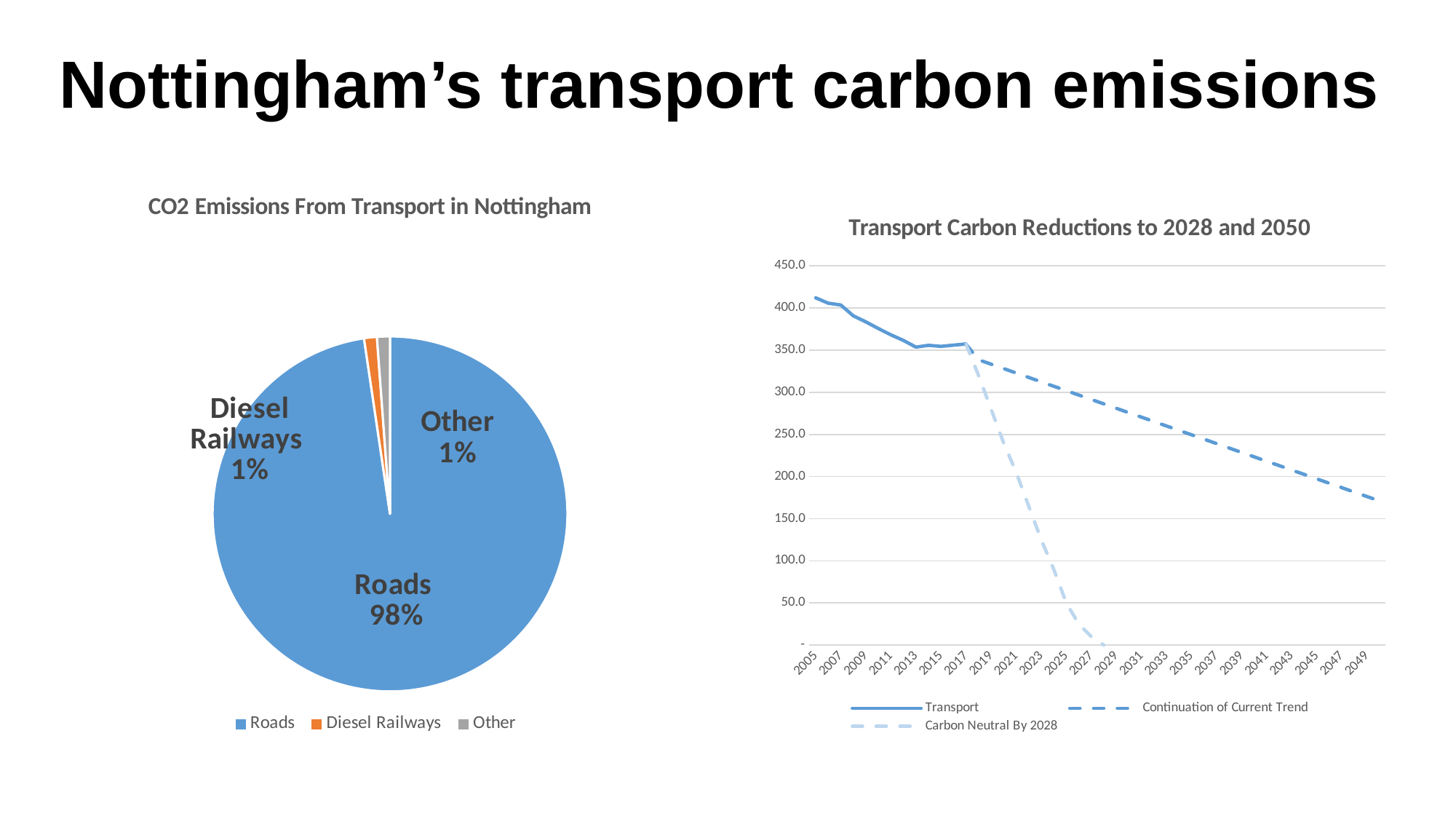

# Nottingham’s transport carbon emissions

### Chart: CO2 Emissions From Transport in Nottingham

| Category |  |
|---|---|
| Roads  | 352.2508937009477 |
| Diesel Railways  | 4.22492057540112 |
| Other | 4.23179906065406 |

### Chart: Licensed Vehicles in Nottingham

| Category |
|---|

### Chart: Transport Carbon Reductions to 2028 and 2050

| Category | Transport  | Continuation of Current Trend | Carbon Neutral By 2028  |
|---|---|---|---|
| 2005 | 412.0736555055589 | None | None |
| 2006 | 405.748249031082 | None | None |
| 2007 | 403.6042539509911 | None | None |
| 2008 | 390.73208967749036 | None | None |
| 2009 | 383.58767612669743 | None | None |
| 2010 | 375.62817099522516 | None | None |
| 2011 | 368.2038665745712 | None | None |
| 2012 | 361.56784559465217 | None | None |
| 2013 | 353.62378487582293 | None | None |
| 2014 | 355.74138380607667 | None | None |
| 2015 | 354.47494688693814 | None | None |
| 2016 | 355.9486843358732 | None | None |
| 2017 | 357.34077620507765 | 357.0 | 357.0 |
| 2018 | None | 338.603008233862 | 320.0 |
| 2019 | None | 333.367444755556 | 280.0 |
| 2020 | None | 328.13188127725 | 240.0 |
| 2021 | None | 322.896317798944 | 205.0 |
| 2022 | None | 317.660754320637 | 165.0 |
| 2023 | None | 312.425190842331 | 125.0 |
| 2024 | None | 307.189627364025 | 90.0 |
| 2025 | None | 301.954063885719 | 50.0 |
| 2026 | None | 296.718500407413 | 25.0 |
| 2027 | None | 291.482936929107 | 10.0 |
| 2028 | None | 286.247373450801 | 0.0 |
| 2029 | None | 281.011809972495 | None |
| 2030 | None | 275.776246494189 | None |
| 2031 | None | 270.540683015883 | None |
| 2032 | None | 265.305119537577 | None |
| 2033 | None | 260.069556059271 | None |
| 2034 | None | 254.833992580965 | None |
| 2035 | None | 249.598429102659 | None |
| 2036 | None | 244.362865624352 | None |
| 2037 | None | 239.127302146046 | None |
| 2038 | None | 233.89173866774 | None |
| 2039 | None | 228.656175189434 | None |
| 2040 | None | 223.420611711128 | None |
| 2041 | None | 218.185048232822 | None |
| 2042 | None | 212.949484754516 | None |
| 2043 | None | 207.71392127621 | None |
| 2044 | None | 202.478357797904 | None |
| 2045 | None | 197.242794319598 | None |
| 2046 | None | 192.007230841292 | None |
| 2047 | None | 186.771667362986 | None |
| 2048 | None | 181.536103884679 | None |
| 2049 | None | 176.300540406373 | None |
| 2050 | None | 171.064976928067 | None |